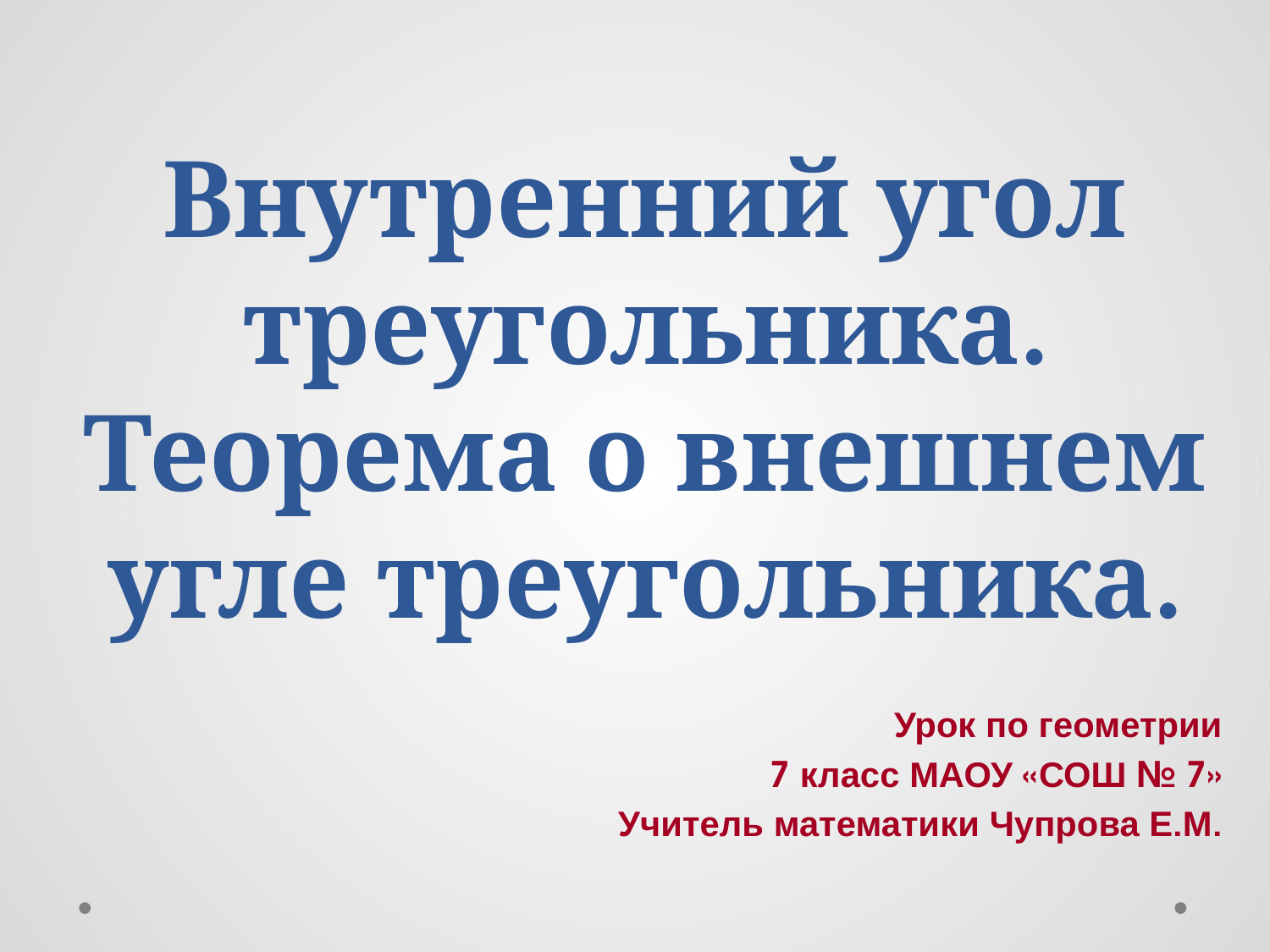

# Внутренний угол треугольника. Теорема о внешнем угле треугольника.
Урок по геометрии
7 класс МАОУ «СОШ № 7»
Учитель математики Чупрова Е.М.